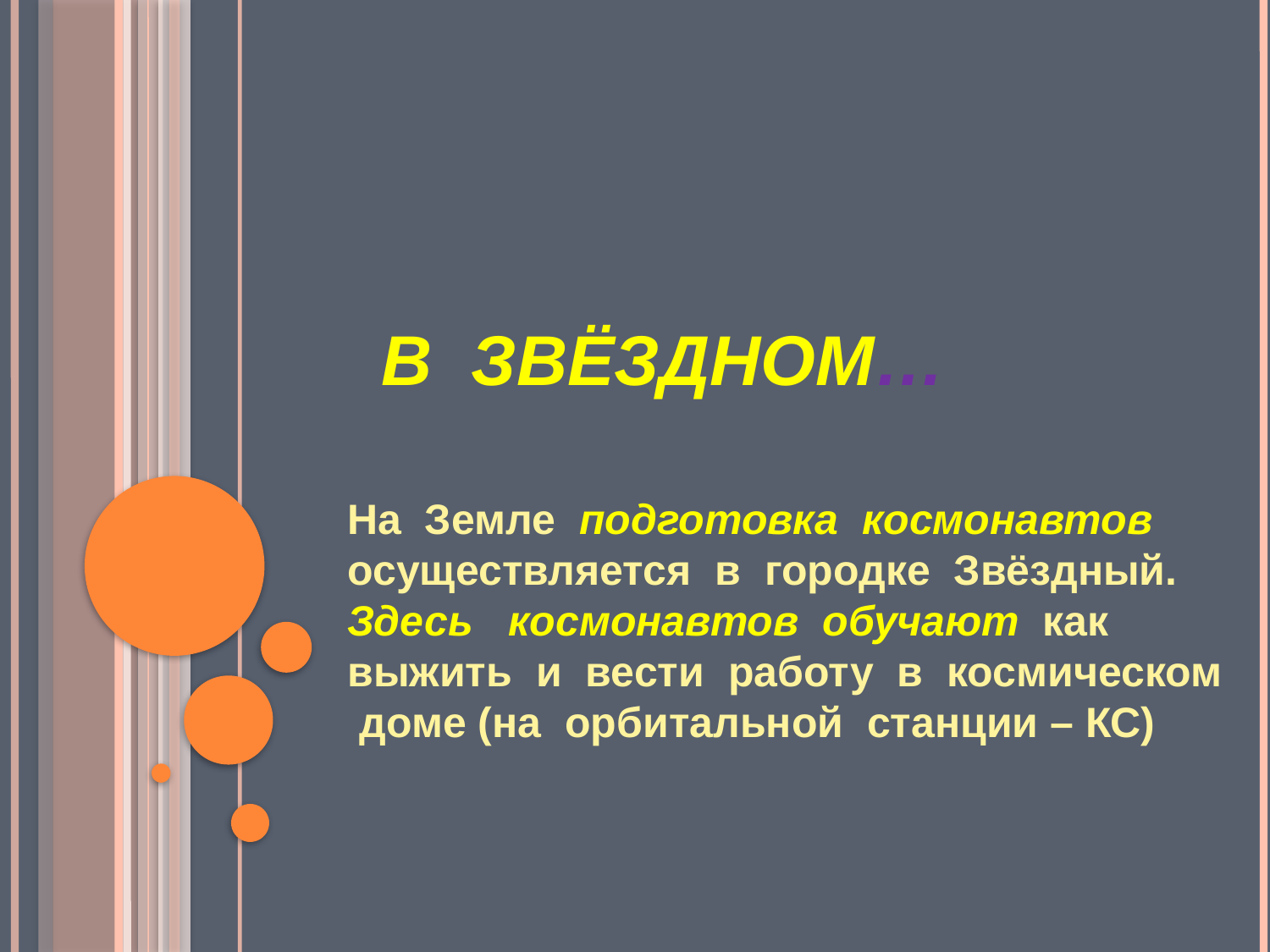

# В  Звёздном…
На  Земле  подготовка  космонавтов  осуществляется  в  городке  Звёздный. Здесь   космонавтов  обучают  как  выжить  и  вести  работу  в  космическом  доме (на  орбитальной  станции – КС)